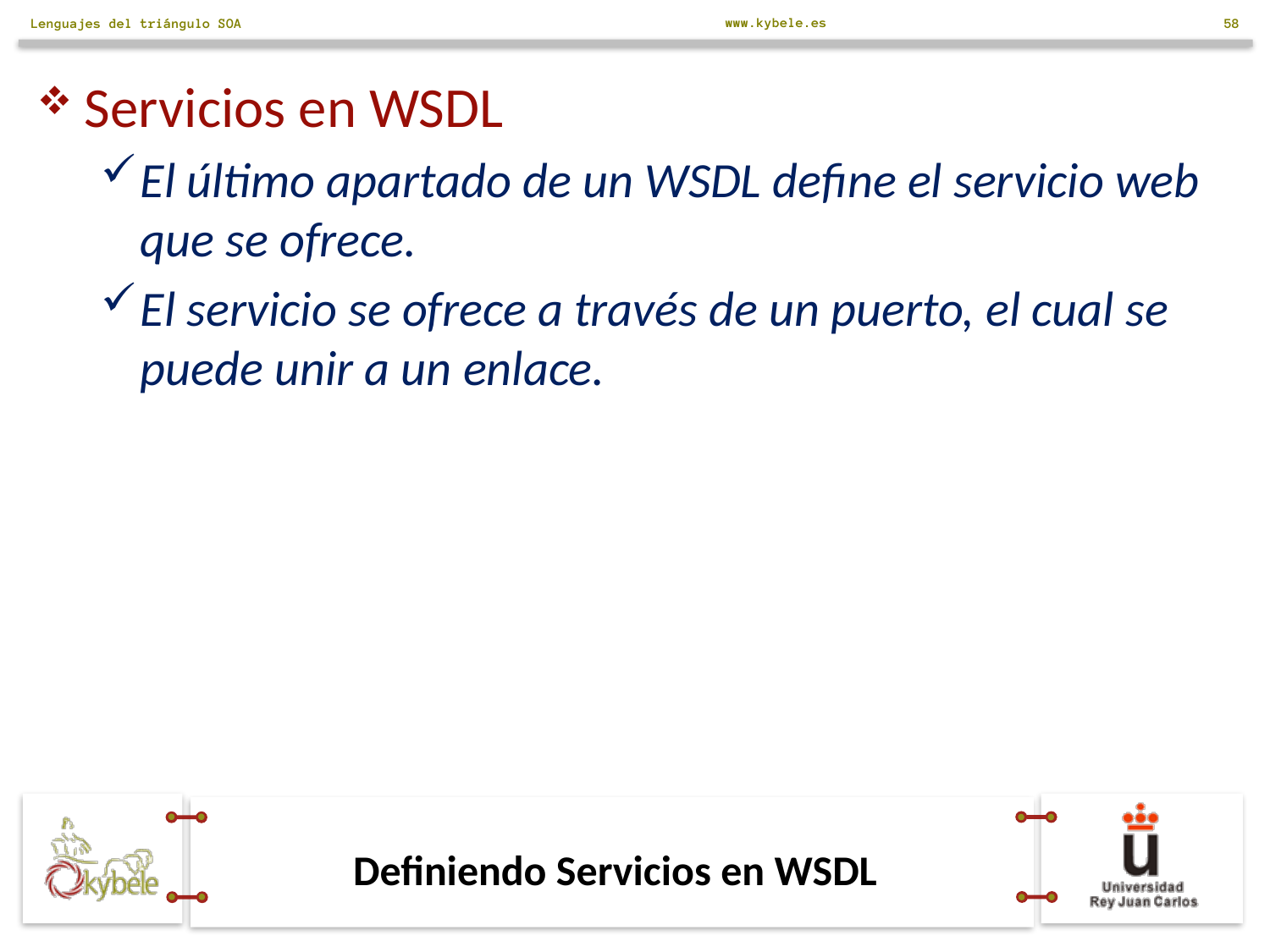

Lenguajes del triángulo SOA
58
Servicios en WSDL
El último apartado de un WSDL define el servicio web que se ofrece.
El servicio se ofrece a través de un puerto, el cual se puede unir a un enlace.

# Definiendo Servicios en WSDL